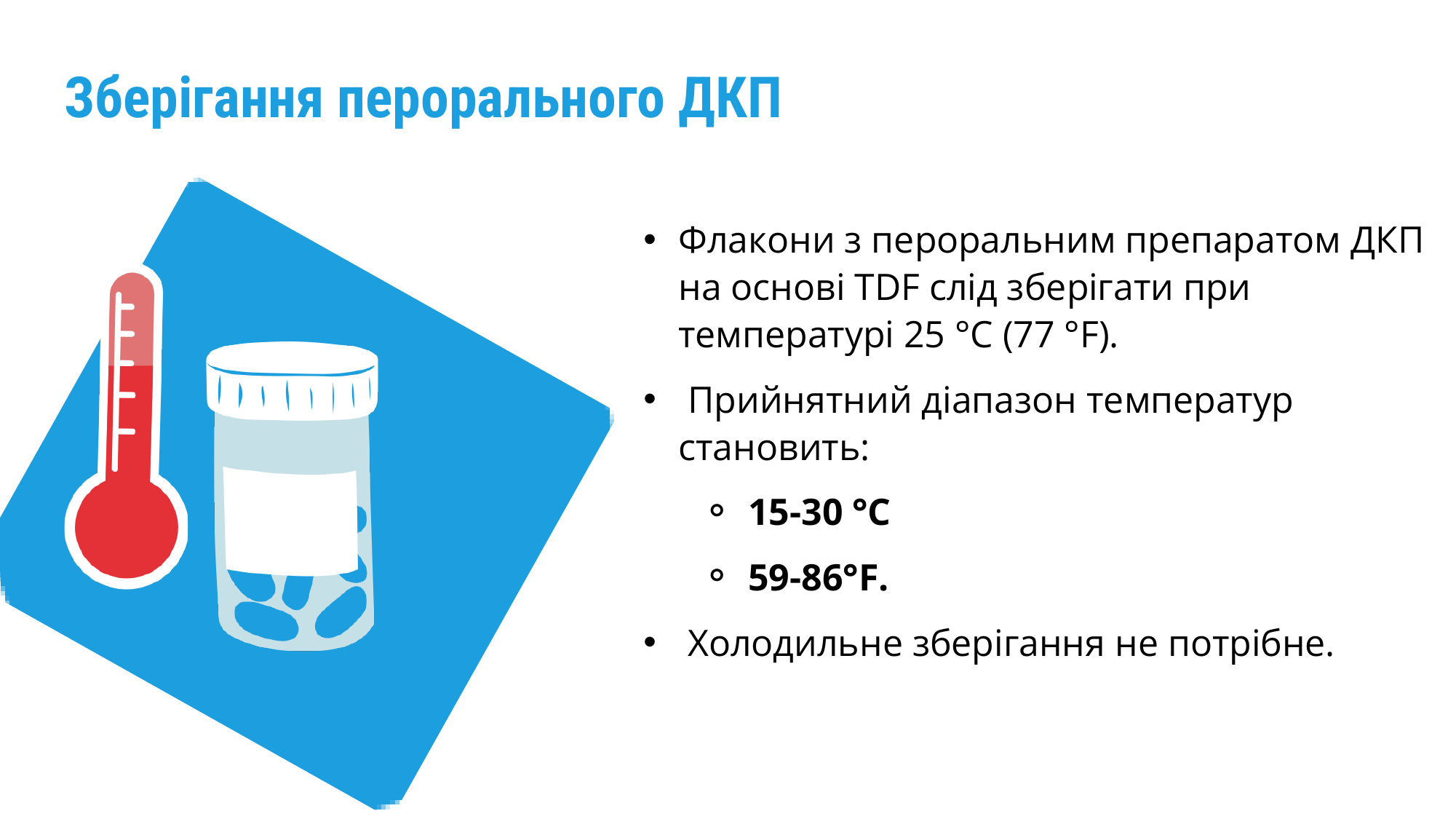

Зберігання перорального ДКП

Флакони з пероральним препаратом ДКП на основі TDF слід зберігати при температурі 25 °C (77 °F).
 Прийнятний діапазон температур становить:
15-30 °C
59-86°F.
 Холодильне зберігання не потрібне.